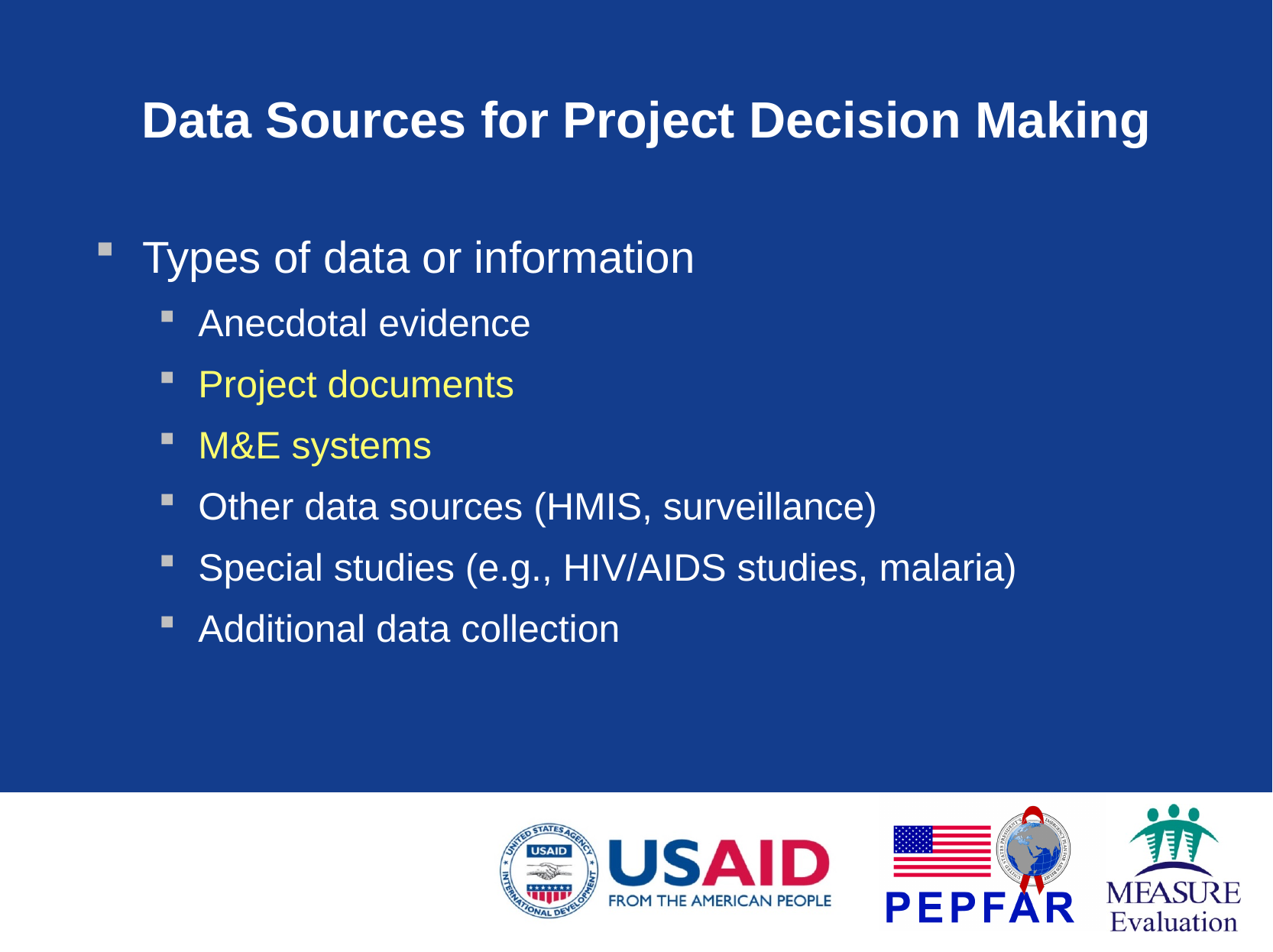

# Data Sources for Project Decision Making
Types of data or information
Anecdotal evidence
Project documents
M&E systems
Other data sources (HMIS, surveillance)
Special studies (e.g., HIV/AIDS studies, malaria)
Additional data collection